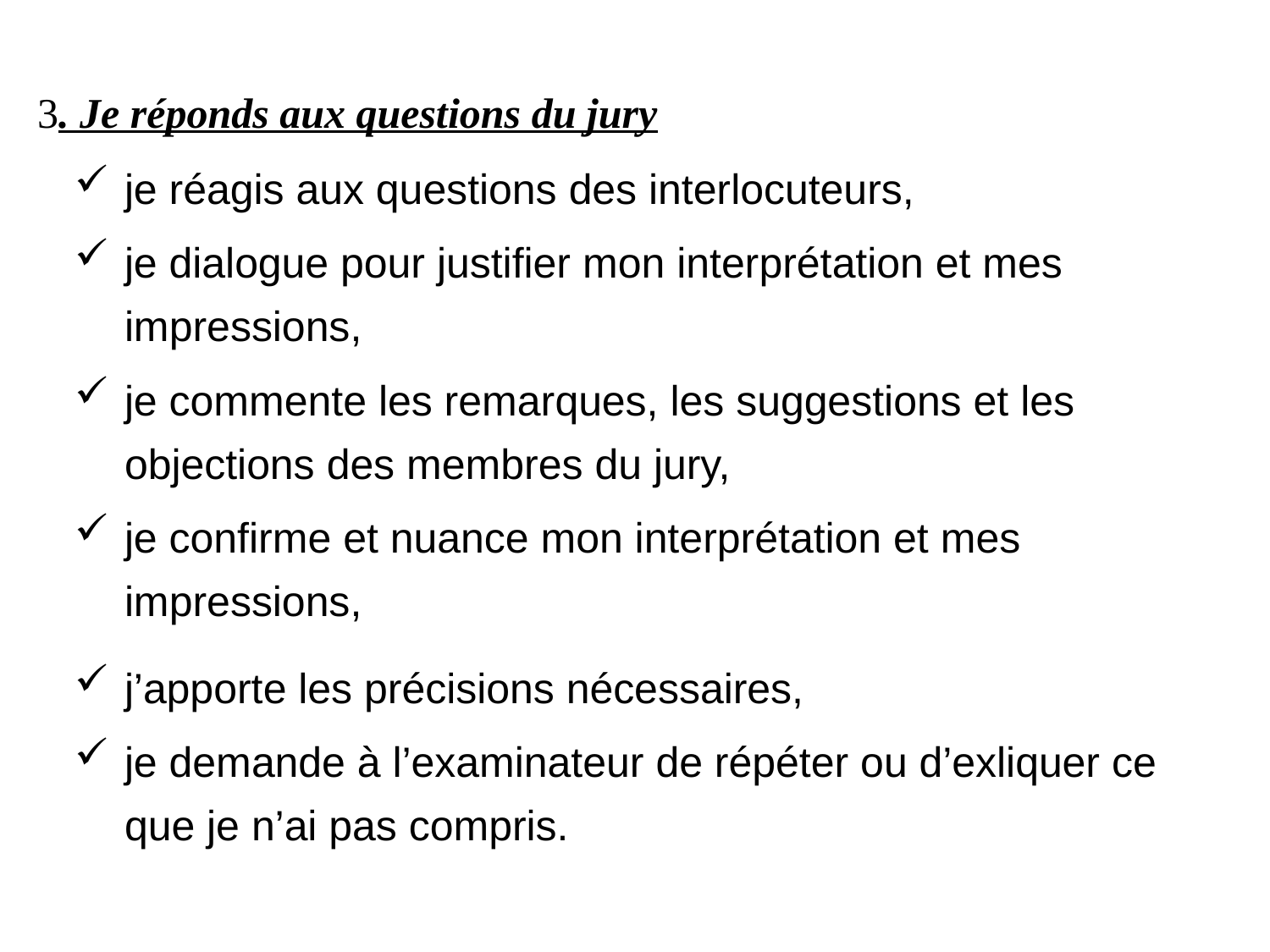

3. Je réponds aux questions du jury
je réagis aux questions des interlocuteurs,
je dialogue pour justifier mon interprétation et mes impressions,
je commente les remarques, les suggestions et les objections des membres du jury,
je confirme et nuance mon interprétation et mes impressions,
j’apporte les précisions nécessaires,
je demande à l’examinateur de répéter ou d’exliquer ce que je n’ai pas compris.